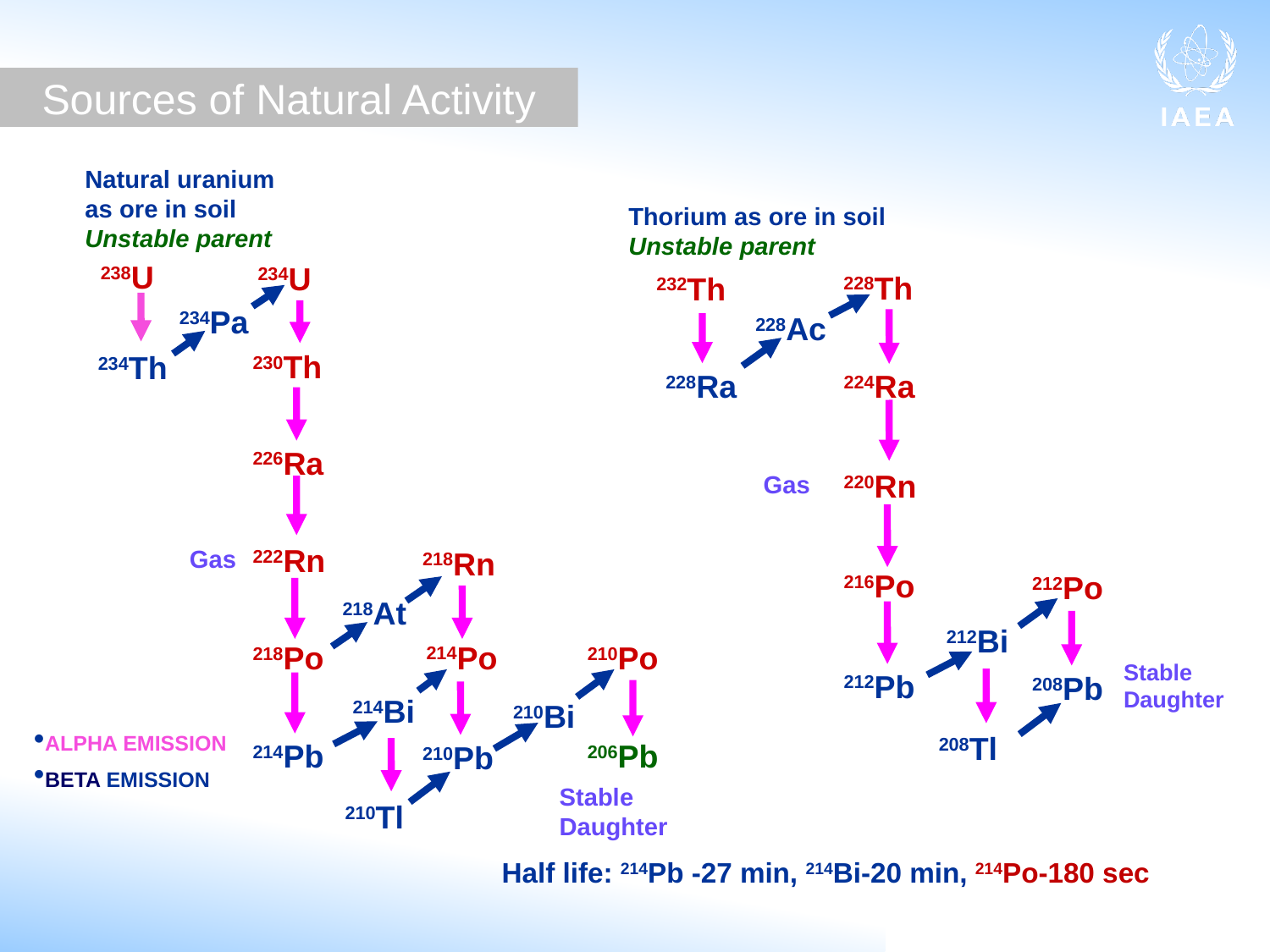

Sources of Natural Activity
Natural uranium as ore in soil
Unstable parent
238U
234U

234Pa

230Th
234Th

226Ra

222Rn
       Gas
218Rn

218At

214Po
218Po
210Po

214Bi
210Bi

214Pb
206Pb
210Pb

210Tl

Stable Daughter
Thorium as ore in soil
Unstable parent

228Th
232Th

228Ac

224Ra
228Ra

220Rn
Gas

216Po
212Po

212Bi

Stable Daughter
212Pb
208Pb

208Tl

ALPHA EMISSION
BETA EMISSION
Half life: 214Pb -27 min, 214Bi-20 min, 214Po-180 sec